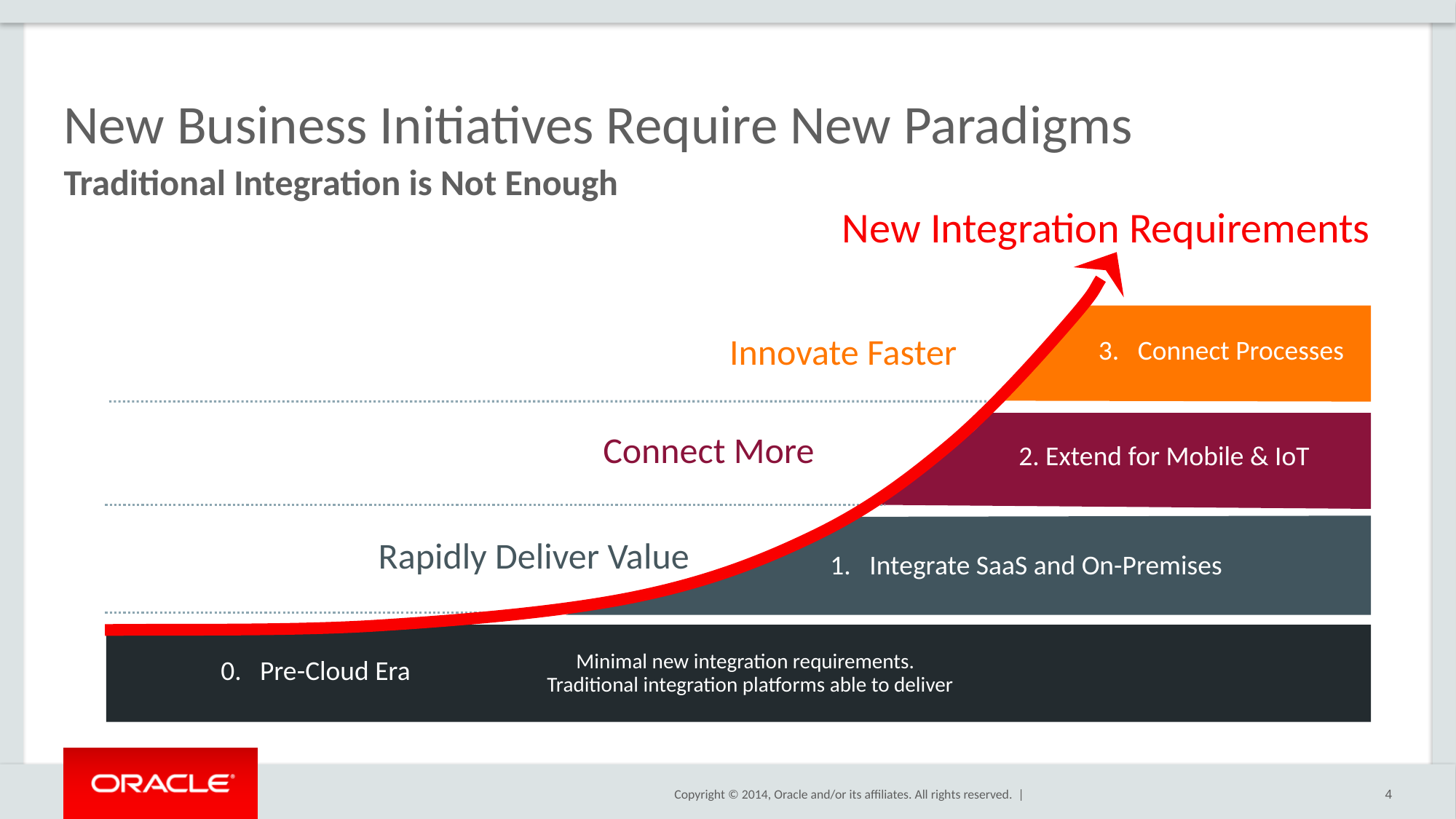

# New Business Initiatives Require New Paradigms
Traditional Integration is Not Enough
New Integration Requirements

Innovate Faster
3.   Connect Processes

Connect More
2. Extend for Mobile & IoT

Rapidly Deliver Value
1.   Integrate SaaS and On-Premises

Minimal new integration requirements.
Traditional integration platforms able to deliver
0.   Pre-Cloud Era
4